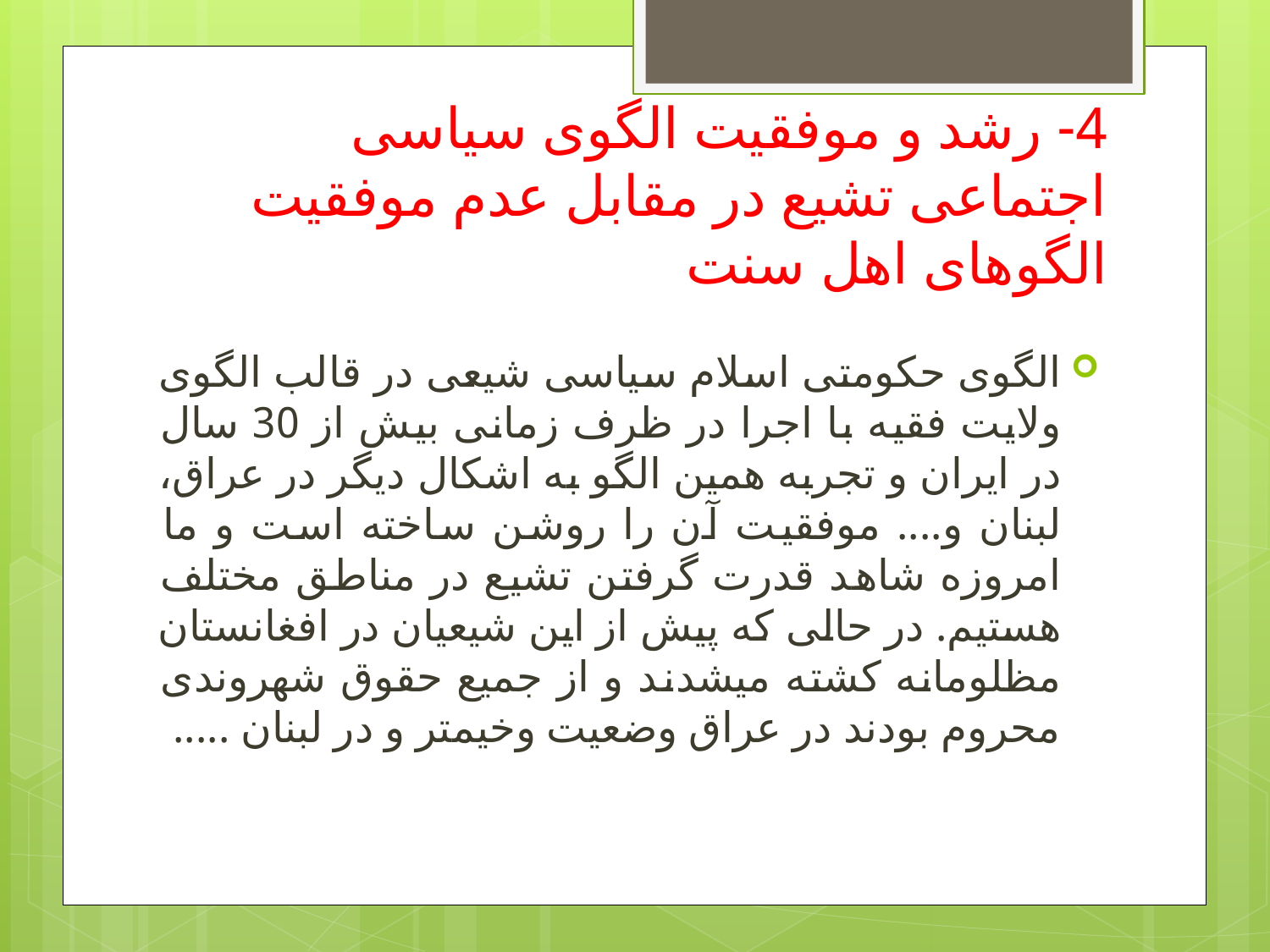

# 4- رشد و موفقیت الگوی سیاسی اجتماعی تشیع در مقابل عدم موفقیت الگوهای اهل سنت
الگوی حکومتی اسلام سیاسی شیعی در قالب الگوی ولایت فقیه با اجرا در ظرف زمانی بیش از 30 سال در ایران و تجربه همین الگو به اشکال دیگر در عراق، لبنان و.... موفقیت آن را روشن ساخته است و ما امروزه شاهد قدرت گرفتن تشیع در مناطق مختلف هستیم. در حالی که پیش از این شیعیان در افغانستان مظلومانه کشته میشدند و از جمیع حقوق شهروندی محروم بودند در عراق وضعیت وخیمتر و در لبنان .....